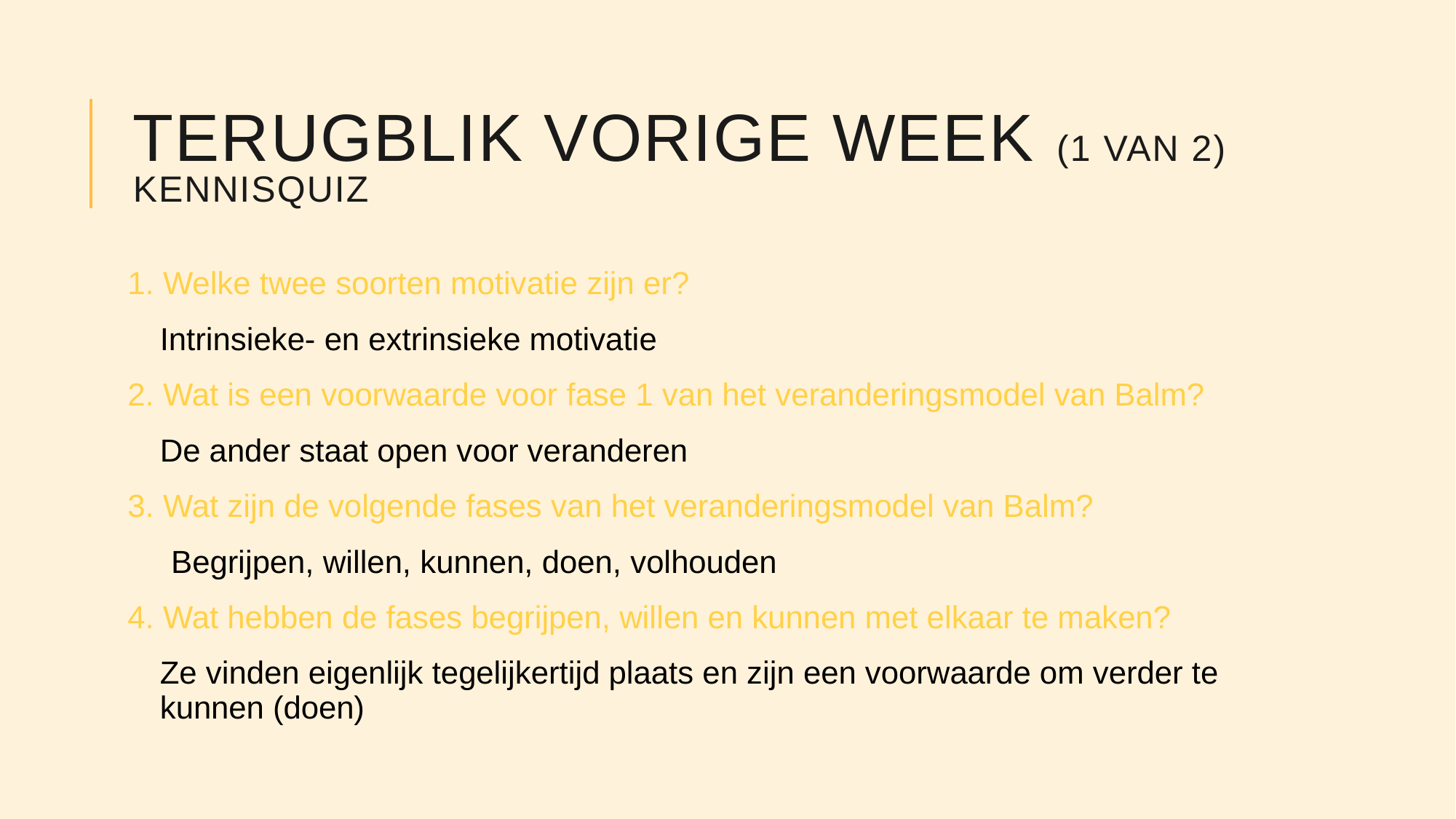

# Terugblik vorige week (1 van 2) Kennisquiz
1. Welke twee soorten motivatie zijn er?
Intrinsieke- en extrinsieke motivatie
2. Wat is een voorwaarde voor fase 1 van het veranderingsmodel van Balm?
De ander staat open voor veranderen
3. Wat zijn de volgende fases van het veranderingsmodel van Balm?
Begrijpen, willen, kunnen, doen, volhouden
4. Wat hebben de fases begrijpen, willen en kunnen met elkaar te maken?
Ze vinden eigenlijk tegelijkertijd plaats en zijn een voorwaarde om verder te kunnen (doen)